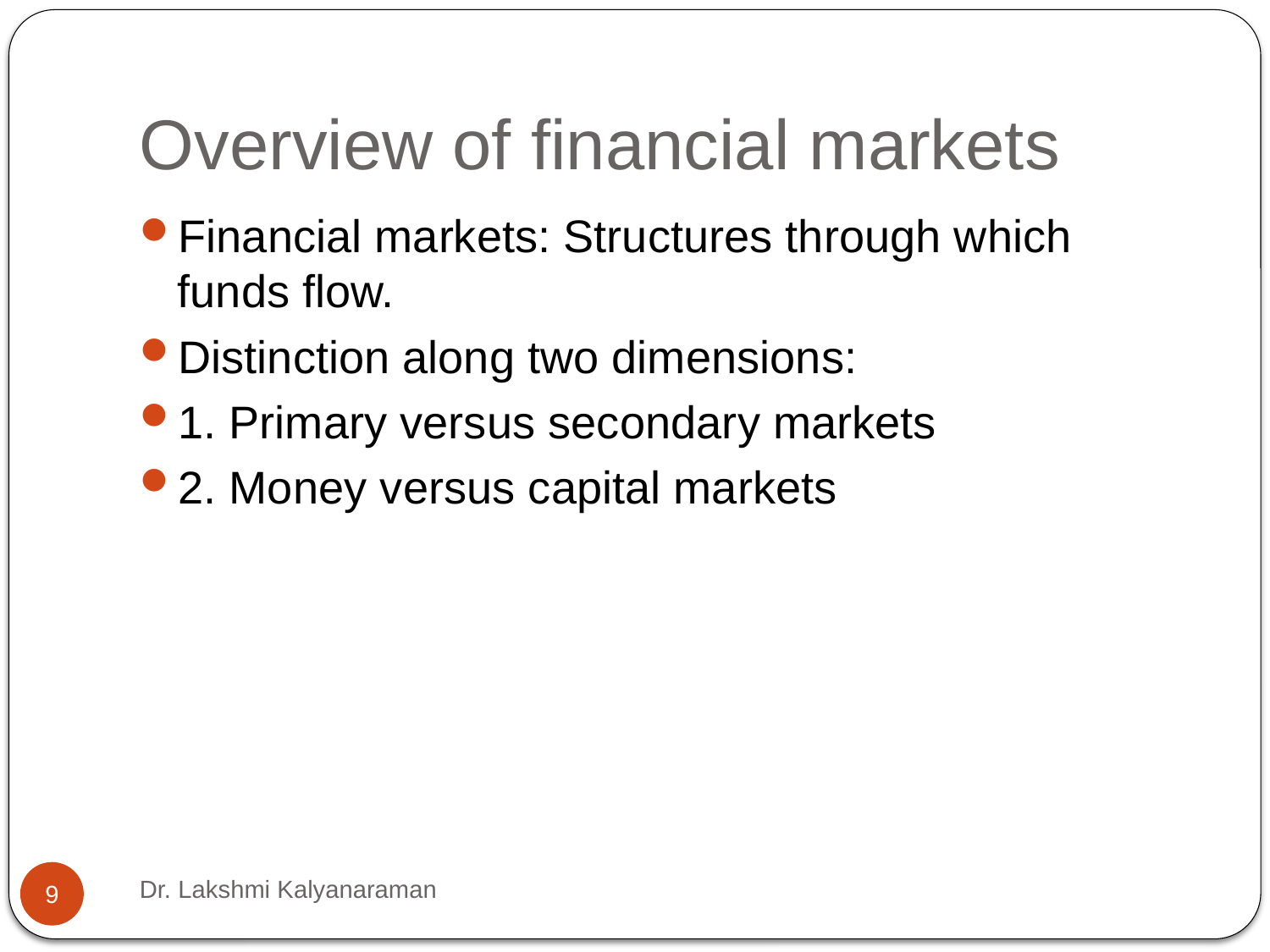

# Overview of financial markets
Financial markets: Structures through which funds flow.
Distinction along two dimensions:
1. Primary versus secondary markets
2. Money versus capital markets
Dr. Lakshmi Kalyanaraman
9